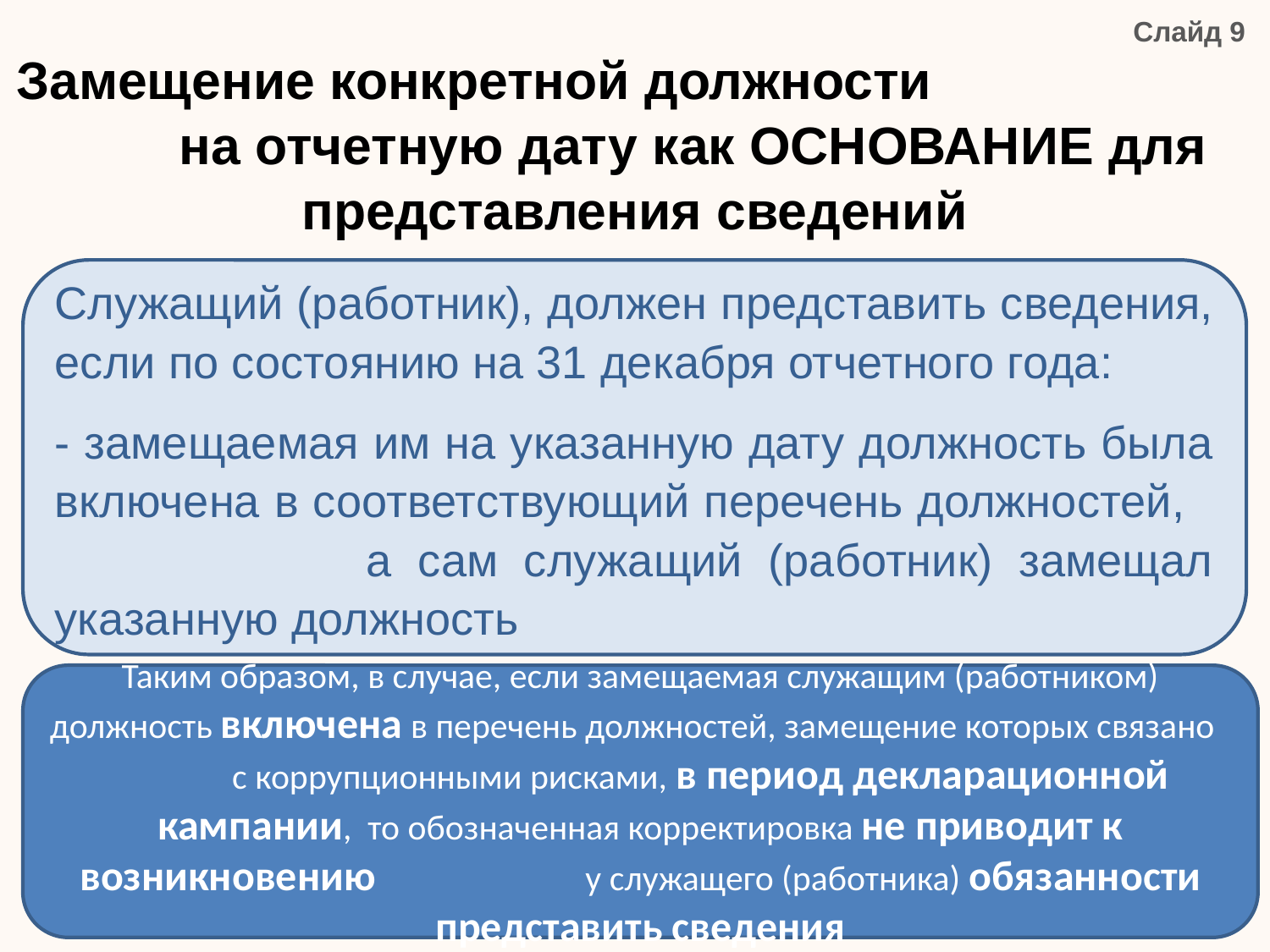

# Замещение конкретной должности                               на отчетную дату как ОСНОВАНИЕ для представления сведений
Слайд 9
Служащий (работник), должен представить сведения, если по состоянию на 31 декабря отчетного года:
- замещаемая им на указанную дату должность была включена в соответствующий перечень должностей,               а сам служащий (работник) замещал указанную должность
Таким образом, в случае, если замещаемая служащим (работником) должность включена в перечень должностей, замещение которых связано                  с коррупционными рисками, в период декларационной кампании,  то обозначенная корректировка не приводит к возникновению                      у служащего (работника) обязанности представить сведения